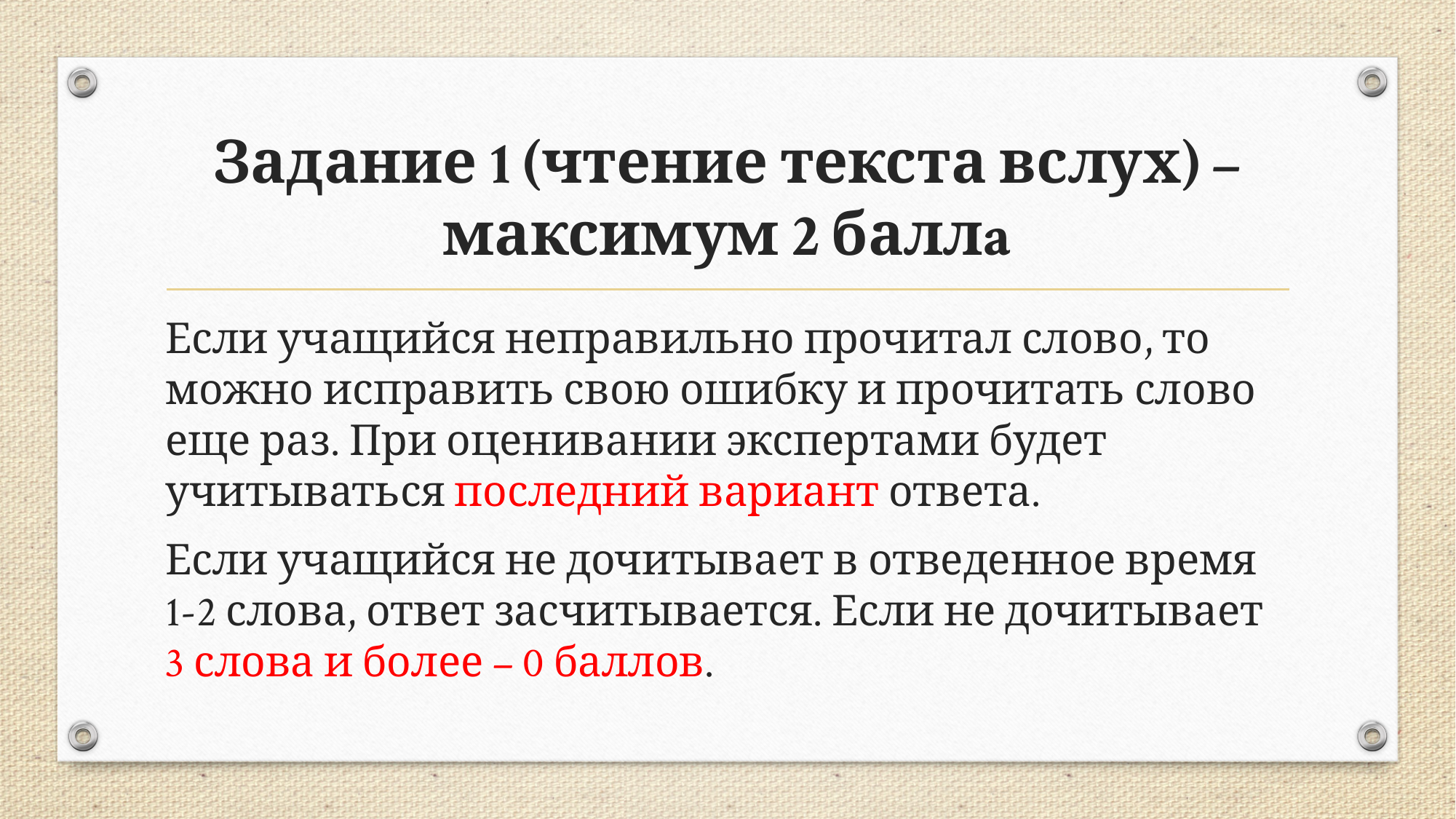

# Задание 1 (чтение текста вслух) – максимум 2 баллa
Если учащийся неправильно прочитал слово, то можно исправить свою ошибку и прочитать слово еще раз. При оценивании экспертами будет учитываться последний вариант ответа.
Если учащийся не дочитывает в отведенное время 1-2 слова, ответ засчитывается. Если не дочитывает 3 слова и более – 0 баллов.